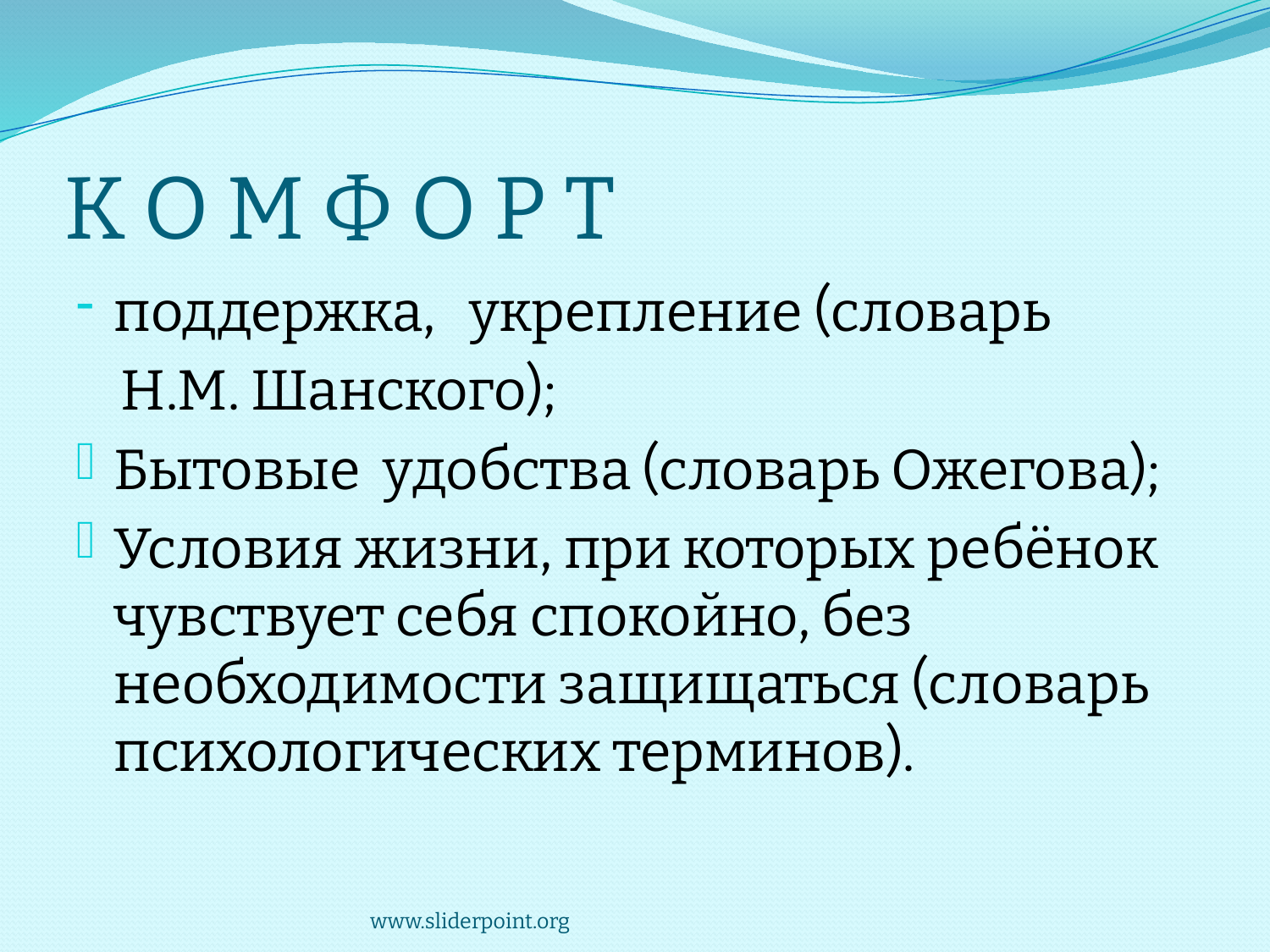

# К О М Ф О Р Т
поддержка,   укрепление (словарь
    Н.М. Шанского);
Бытовые  удобства (словарь Ожегова);
Условия жизни, при которых ребёнок чувствует себя спокойно, без необходимости защищаться (словарь психологических терминов).

www.sliderpoint.org